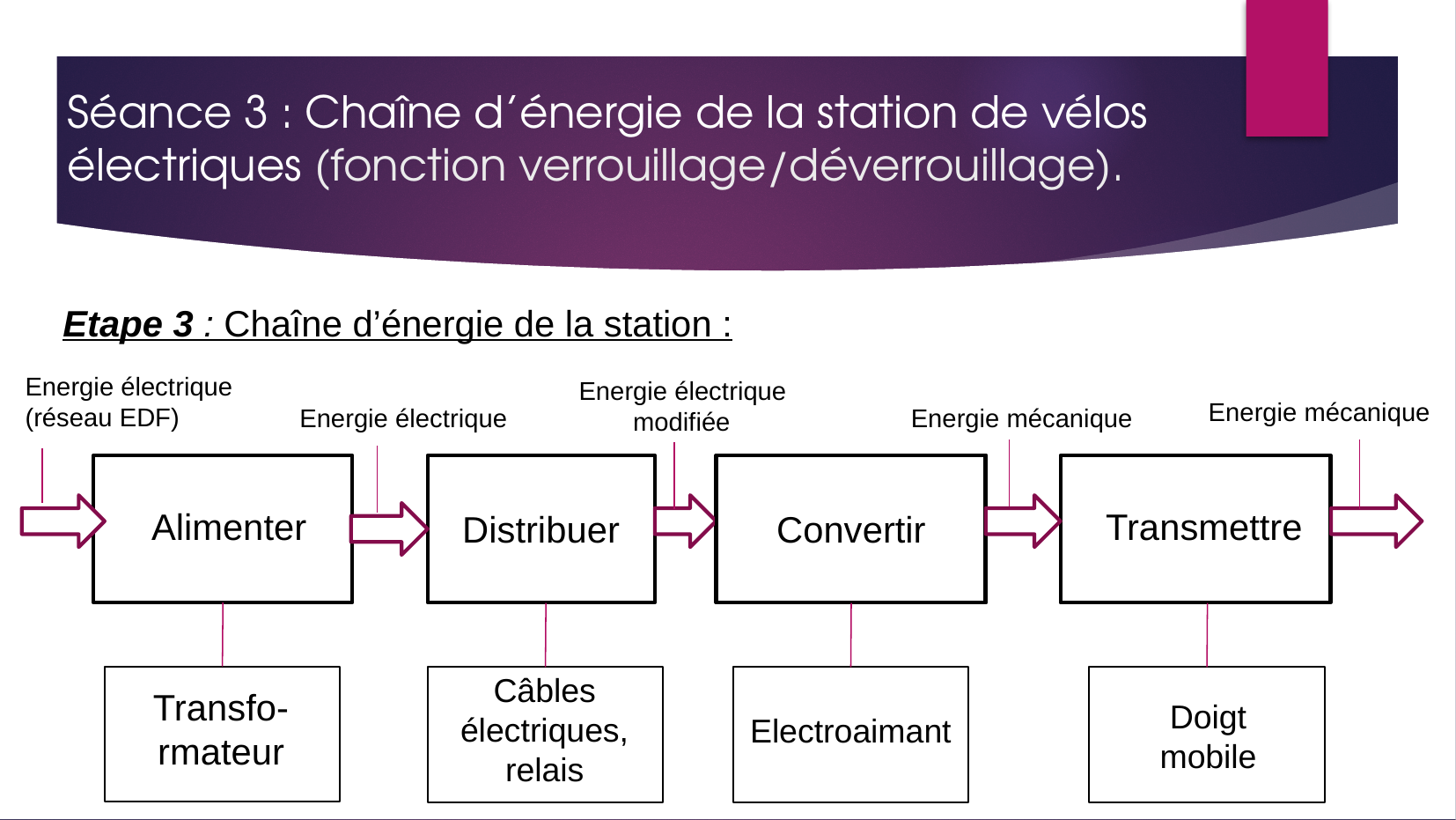

Séance 3 : Chaîne d’énergie de la station de vélos électriques (fonction verrouillage/déverrouillage).
Etape 3 : Chaîne d’énergie de la station :
Energie électrique (réseau EDF)
Energie électrique
modifiée
Energie mécanique
Energie mécanique
Energie électrique

Alimenter
Transmettre
Convertir
Distribuer

Câbles électriques, relais

Transfo-rmateur
Doigt mobile
Electroaimant